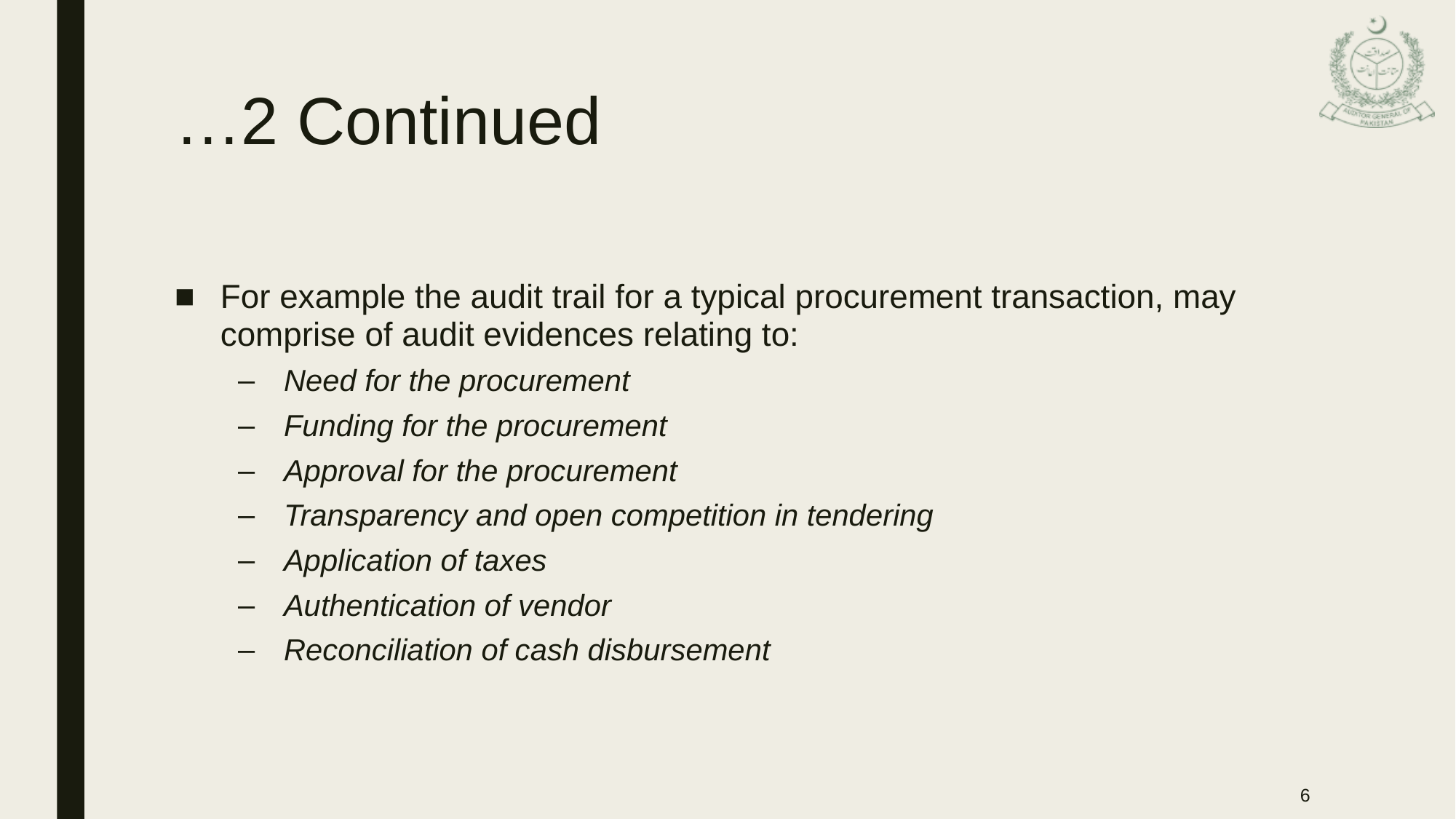

# …2 Continued
For example the audit trail for a typical procurement transaction, may comprise of audit evidences relating to:
Need for the procurement
Funding for the procurement
Approval for the procurement
Transparency and open competition in tendering
Application of taxes
Authentication of vendor
Reconciliation of cash disbursement

6